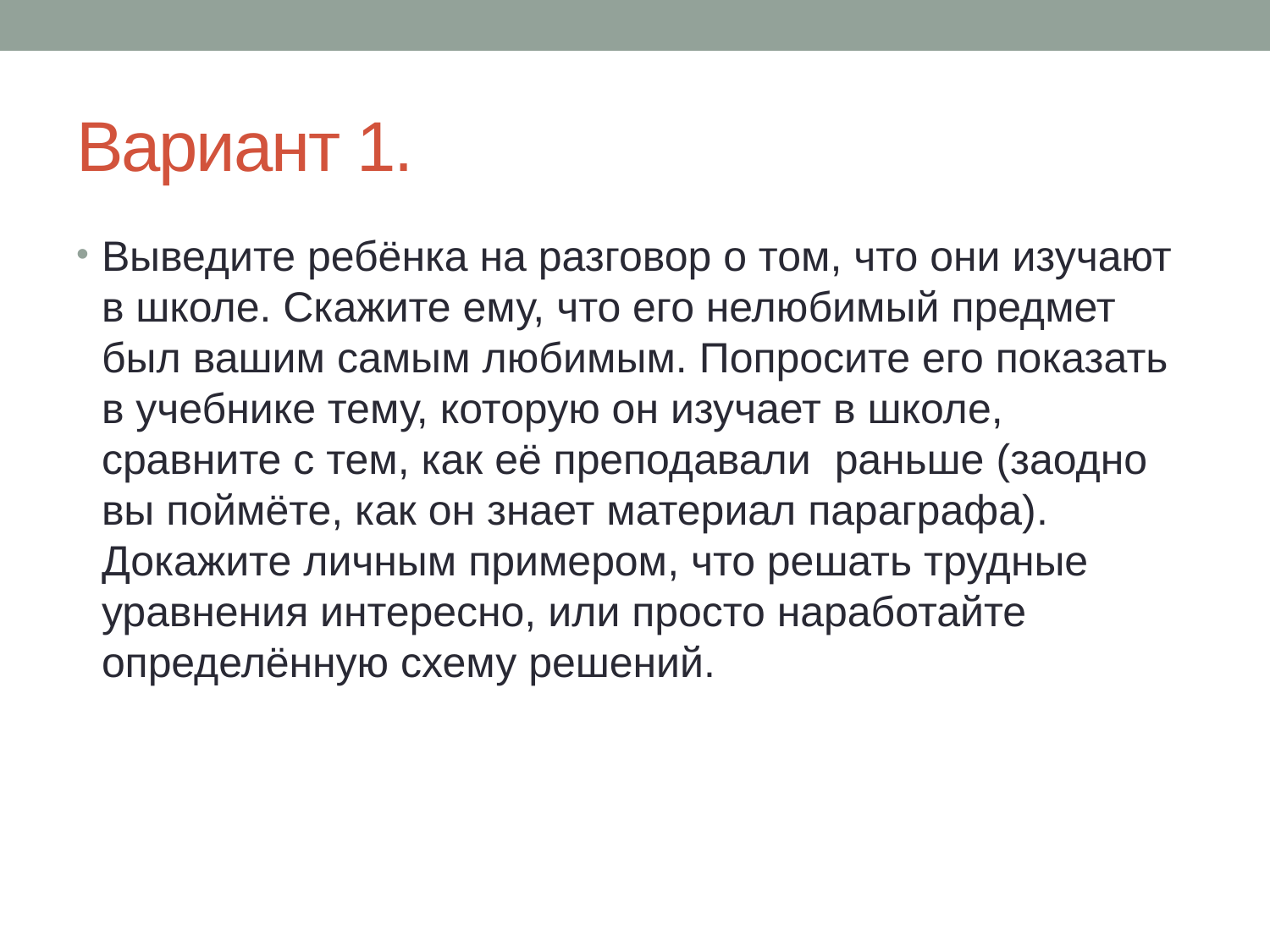

# Вариант 1.
Выведите ребёнка на разговор о том, что они изучают в школе. Скажите ему, что его нелюбимый предмет был вашим самым любимым. Попросите его показать в учебнике тему, которую он изучает в школе, сравните с тем, как её преподавали  раньше (заодно вы поймёте, как он знает материал параграфа). Докажите личным примером, что решать трудные уравнения интересно, или просто наработайте определённую схему решений.